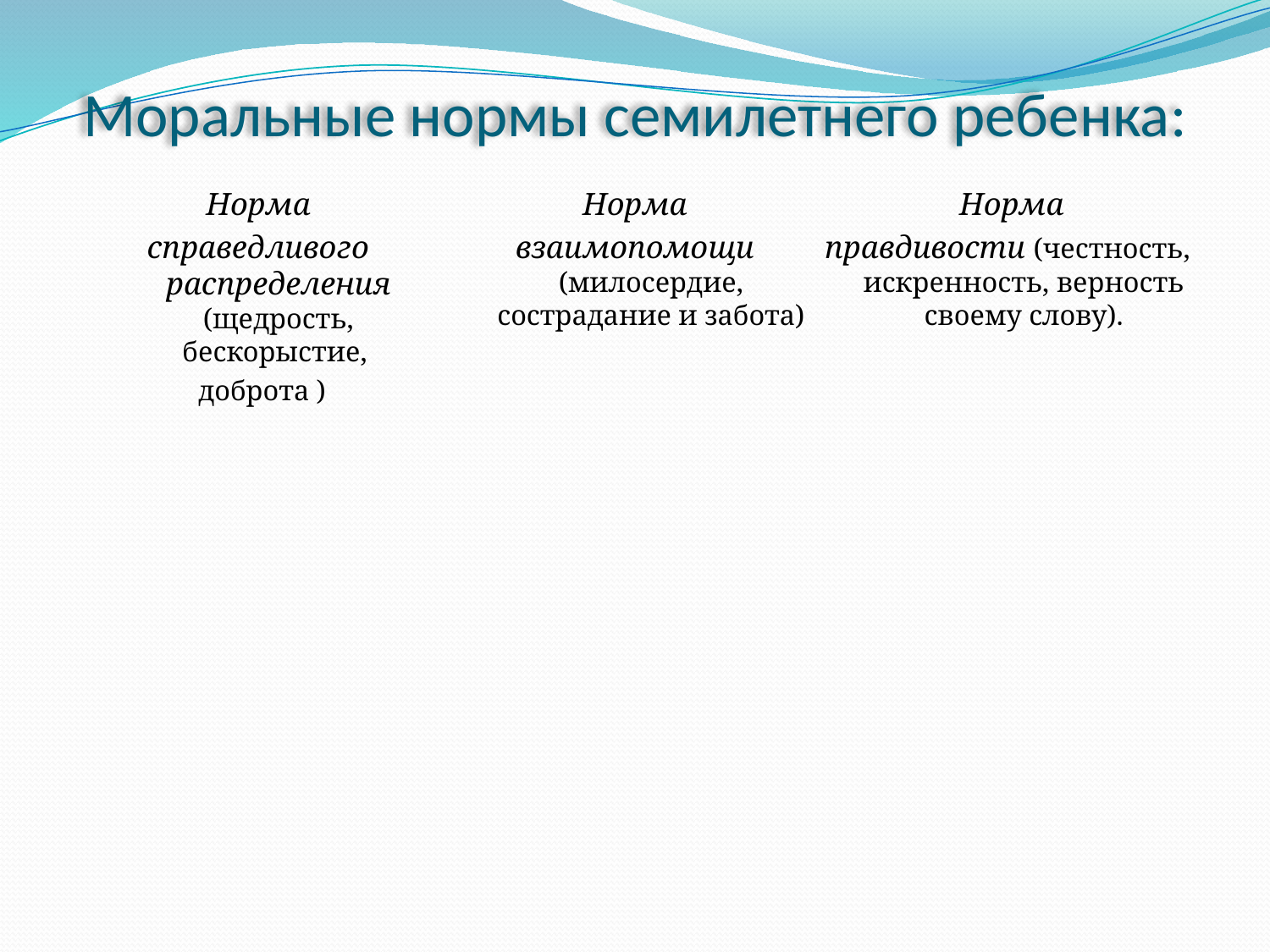

# Моральные нормы семилетнего ребенка:
Норма
справедливого  распределения (щедрость, бескорыстие,
доброта )

 Норма
взаимопомощи (милосердие, сострадание и забота)

  Норма
правдивости (честность, искренность, верность своему слову).